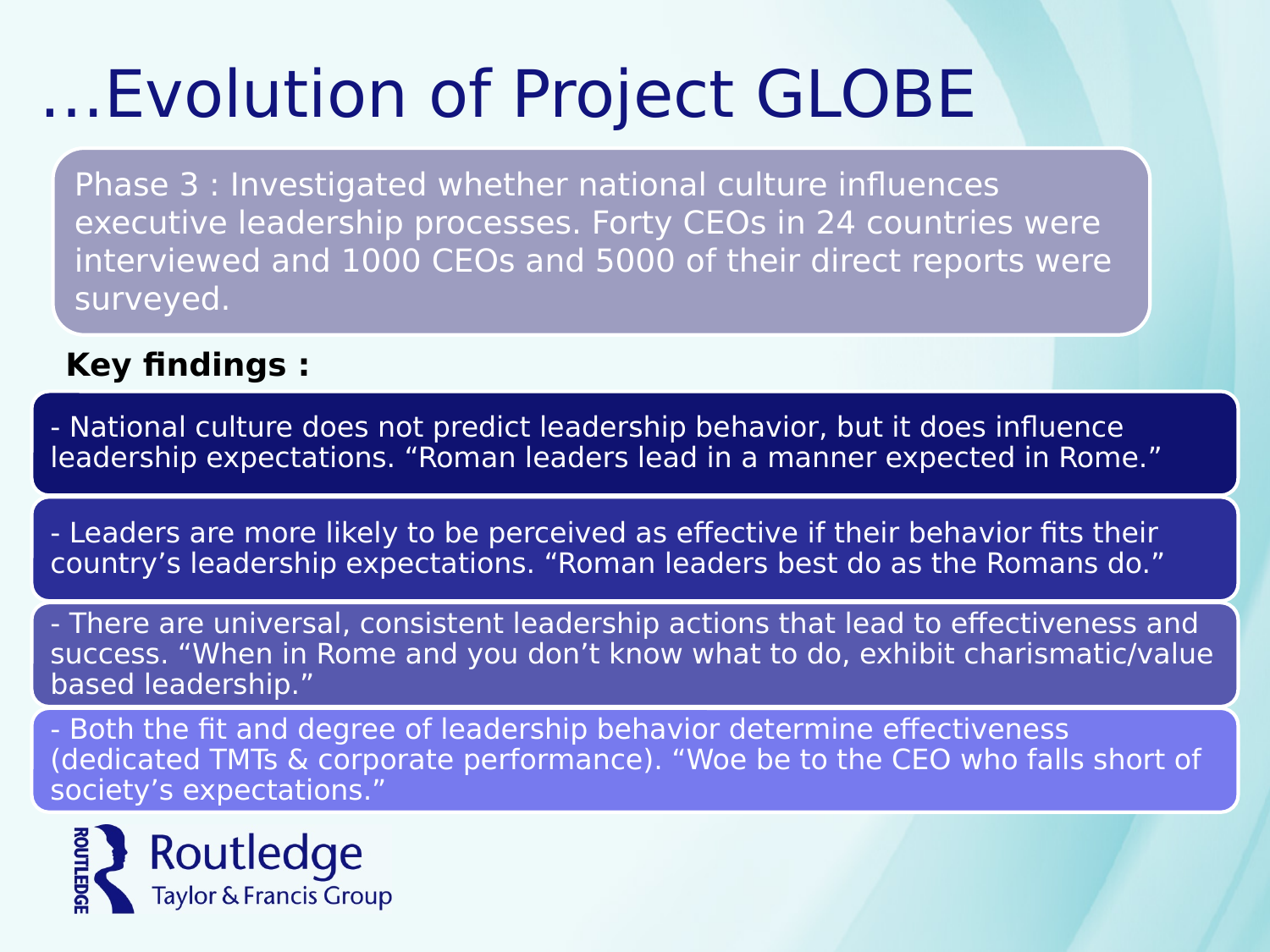

# …Evolution of Project GLOBE

Phase 3 : Investigated whether national culture influences executive leadership processes. Forty CEOs in 24 countries were interviewed and 1000 CEOs and 5000 of their direct reports were surveyed.
Key findings :

- National culture does not predict leadership behavior, but it does influence leadership expectations. “Roman leaders lead in a manner expected in Rome.”
- Leaders are more likely to be perceived as effective if their behavior fits their country’s leadership expectations. “Roman leaders best do as the Romans do.”
- There are universal, consistent leadership actions that lead to effectiveness and success. “When in Rome and you don’t know what to do, exhibit charismatic/value based leadership.”
- Both the fit and degree of leadership behavior determine effectiveness (dedicated TMTs & corporate performance). “Woe be to the CEO who falls short of society’s expectations.”